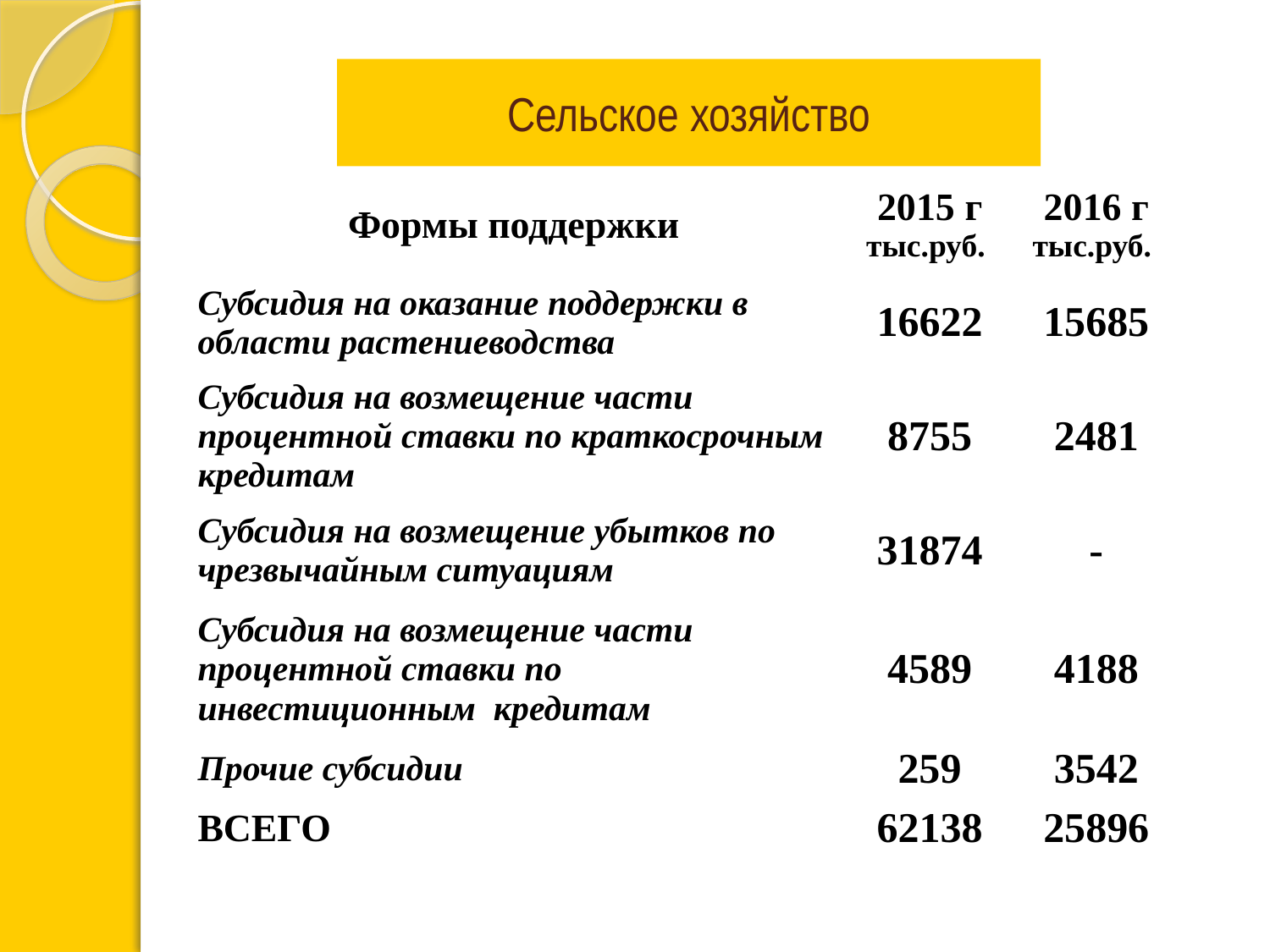

Сельское хозяйство
| Формы поддержки | 2015 г тыс.руб. | 2016 г тыс.руб. |
| --- | --- | --- |
| Субсидия на оказание поддержки в области растениеводства | 16622 | 15685 |
| Субсидия на возмещение части процентной ставки по краткосрочным кредитам | 8755 | 2481 |
| Субсидия на возмещение убытков по чрезвычайным ситуациям | 31874 | - |
| Субсидия на возмещение части процентной ставки по инвестиционным кредитам | 4589 | 4188 |
| Прочие субсидии | 259 | 3542 |
| ВСЕГО | 62138 | 25896 |